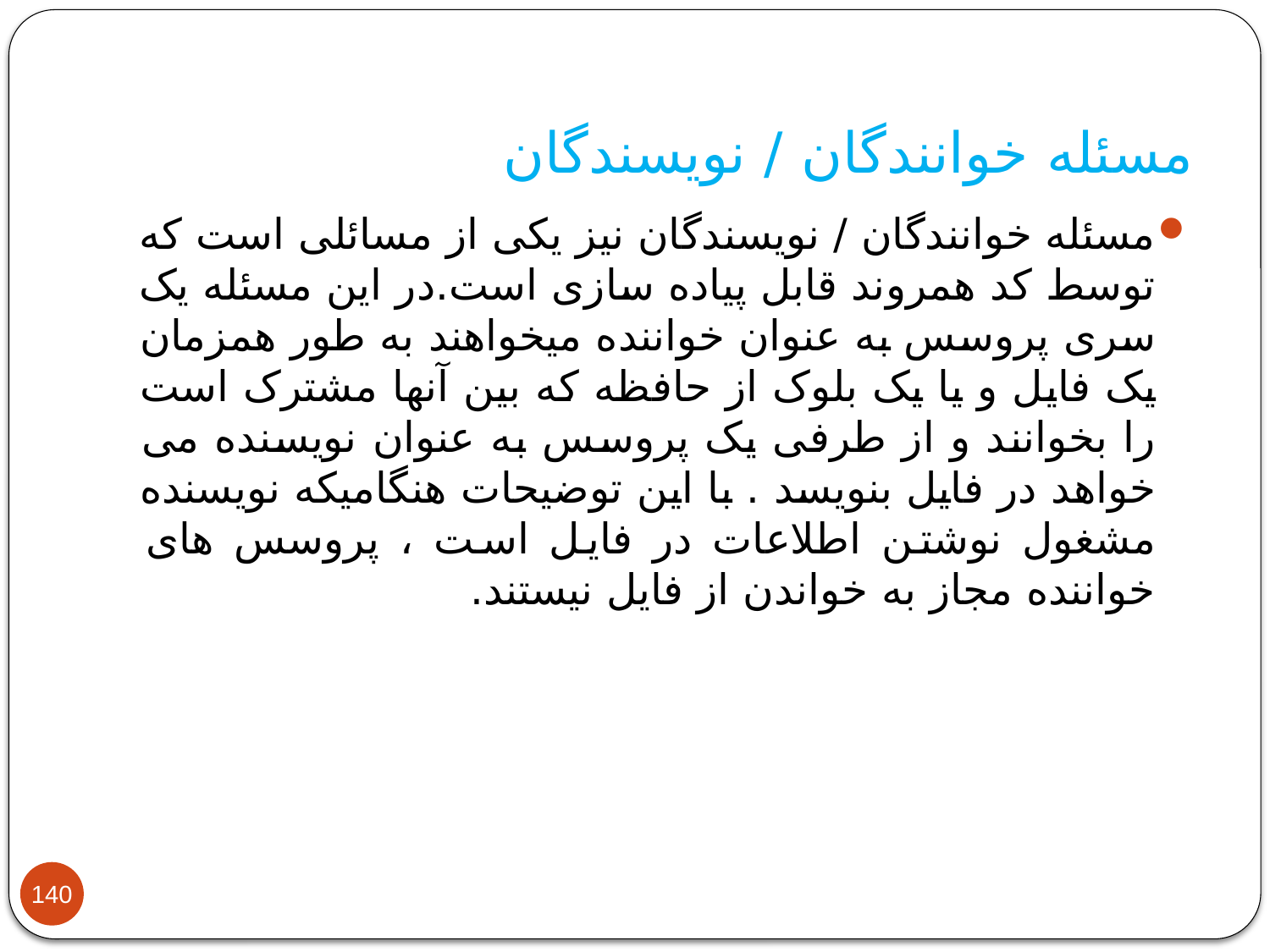

# مسئله خوانندگان / نویسندگان
مسئله خوانندگان / نویسندگان نیز یکی از مسائلی است که توسط کد همروند قابل پیاده سازی است.در این مسئله یک سری پروسس به عنوان خواننده میخواهند به طور همزمان یک فایل و یا یک بلوک از حافظه که بین آنها مشترک است را بخوانند و از طرفی یک پروسس به عنوان نویسنده می خواهد در فایل بنویسد . با این توضیحات هنگامیکه نویسنده مشغول نوشتن اطلاعات در فایل است ، پروسس های خواننده مجاز به خواندن از فایل نیستند.
140